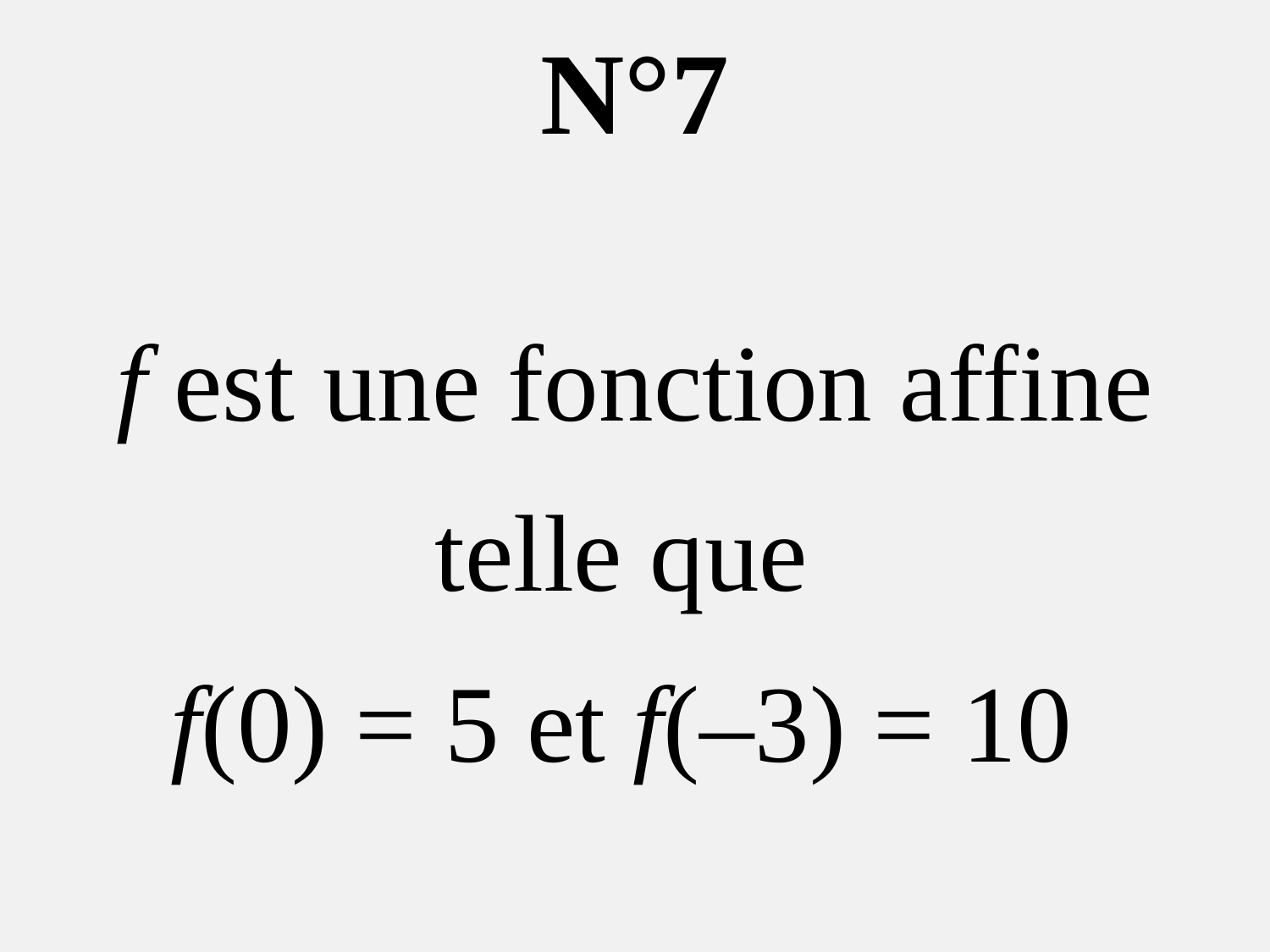

N°7
f est une fonction affine telle que
f(0) = 5 et f(–3) = 10